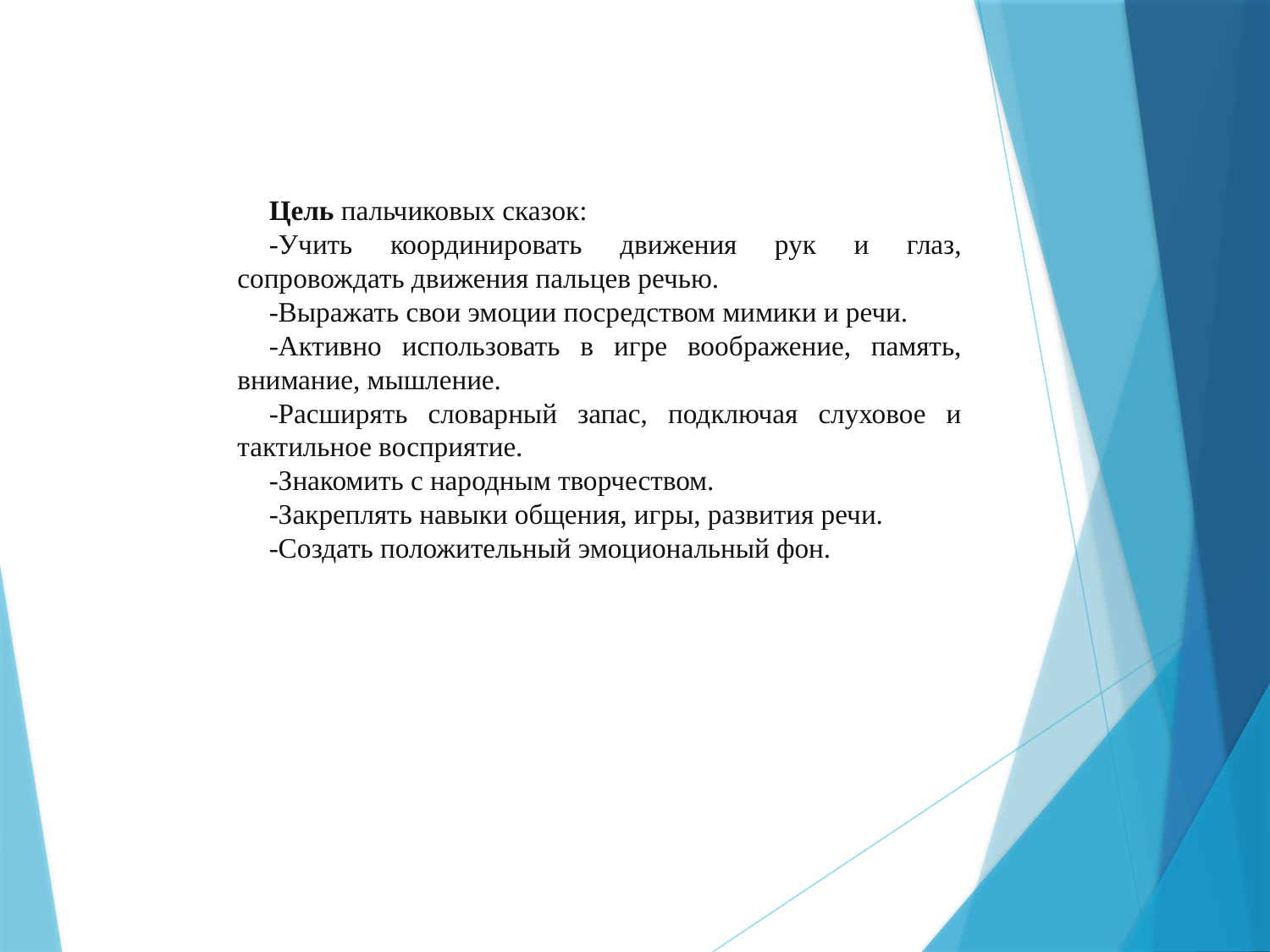

Цель пальчиковых сказок:
-Учить координировать движения рук и глаз, сопровождать движения пальцев речью.
-Выражать свои эмоции посредством мимики и речи.
-Активно использовать в игре воображение, память, внимание, мышление.
-Расширять словарный запас, подключая слуховое и тактильное восприятие.
-Знакомить с народным творчеством.
-Закреплять навыки общения, игры, развития речи.
-Создать положительный эмоциональный фон.